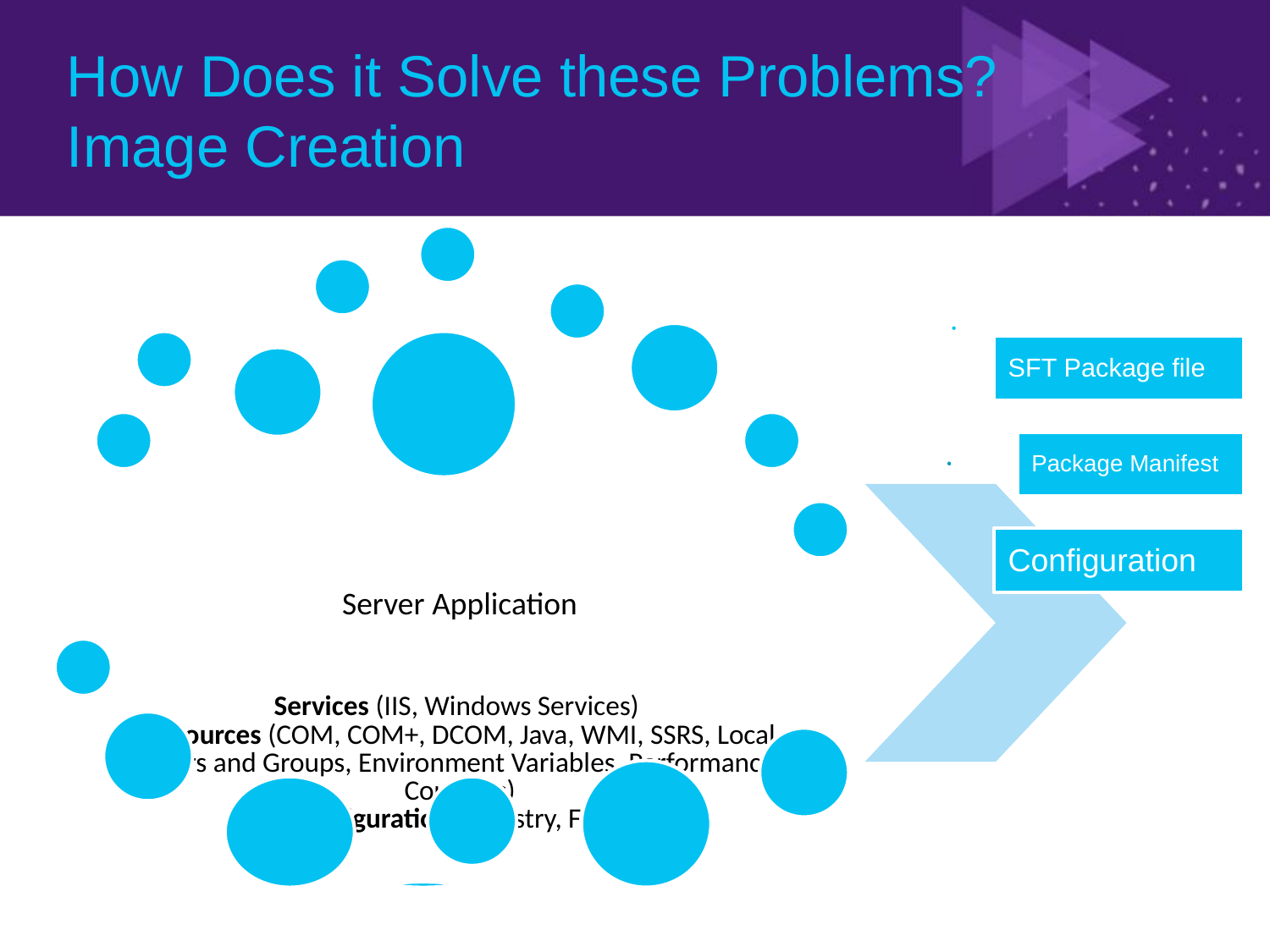

# How Does it Solve these Problems? Image Creation
Server Application
Services (IIS, Windows Services)
Resources (COM, COM+, DCOM, Java, WMI, SSRS, Local Users and Groups, Environment Variables, Performance Counters)
Configuration (Registry, Files)
SFT Package file
Package Manifest
Configuration